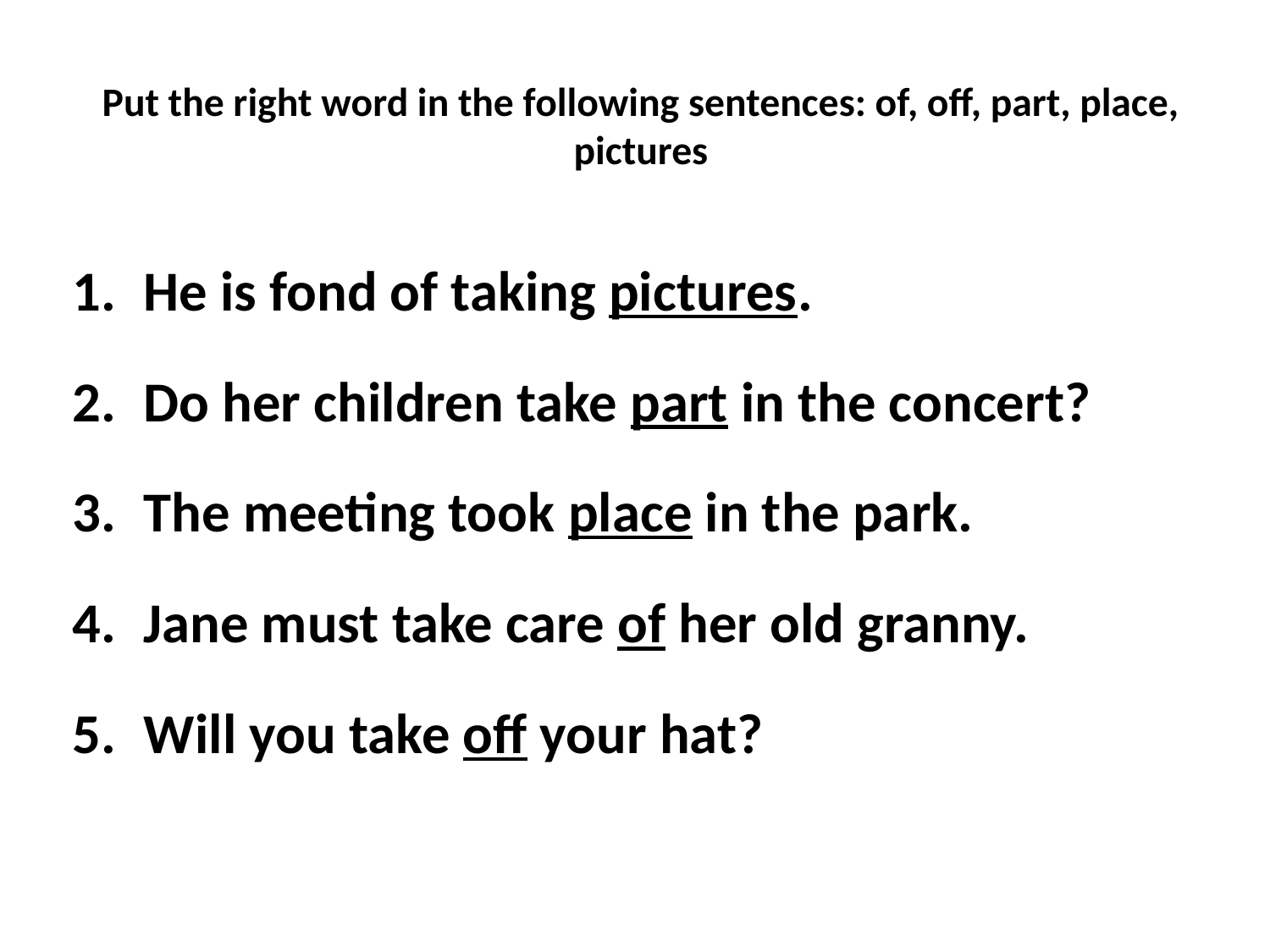

# Put the right word in the following sentences: of, off, part, place, pictures
He is fond of taking pictures.
Do her children take part in the concert?
The meeting took place in the park.
Jane must take care of her old granny.
Will you take off your hat?